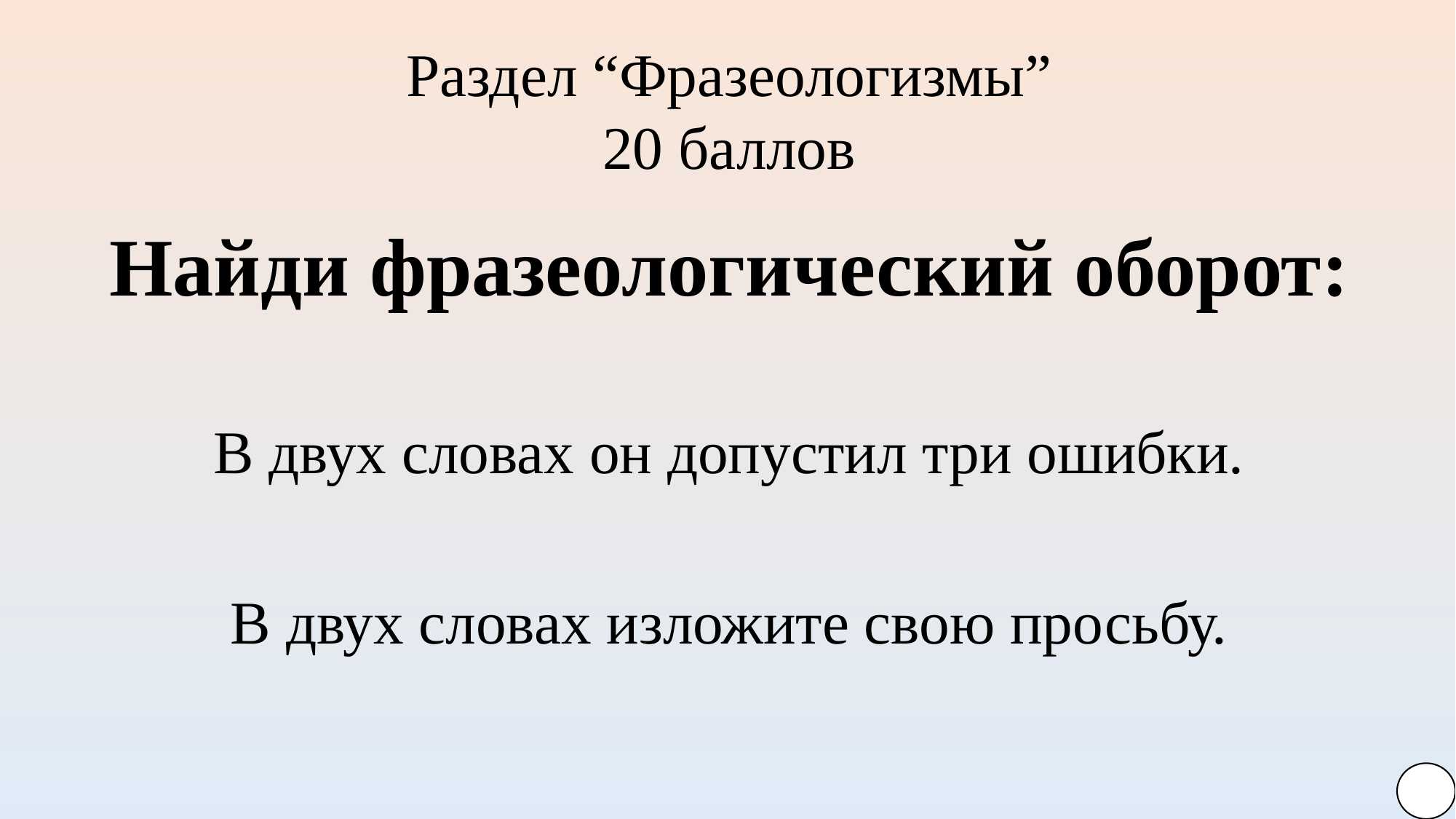

Раздел “Фразеологизмы”
20 баллов

Найди фразеологический оборот:
В двух словах он допустил три ошибки.
В двух словах изложите свою просьбу.